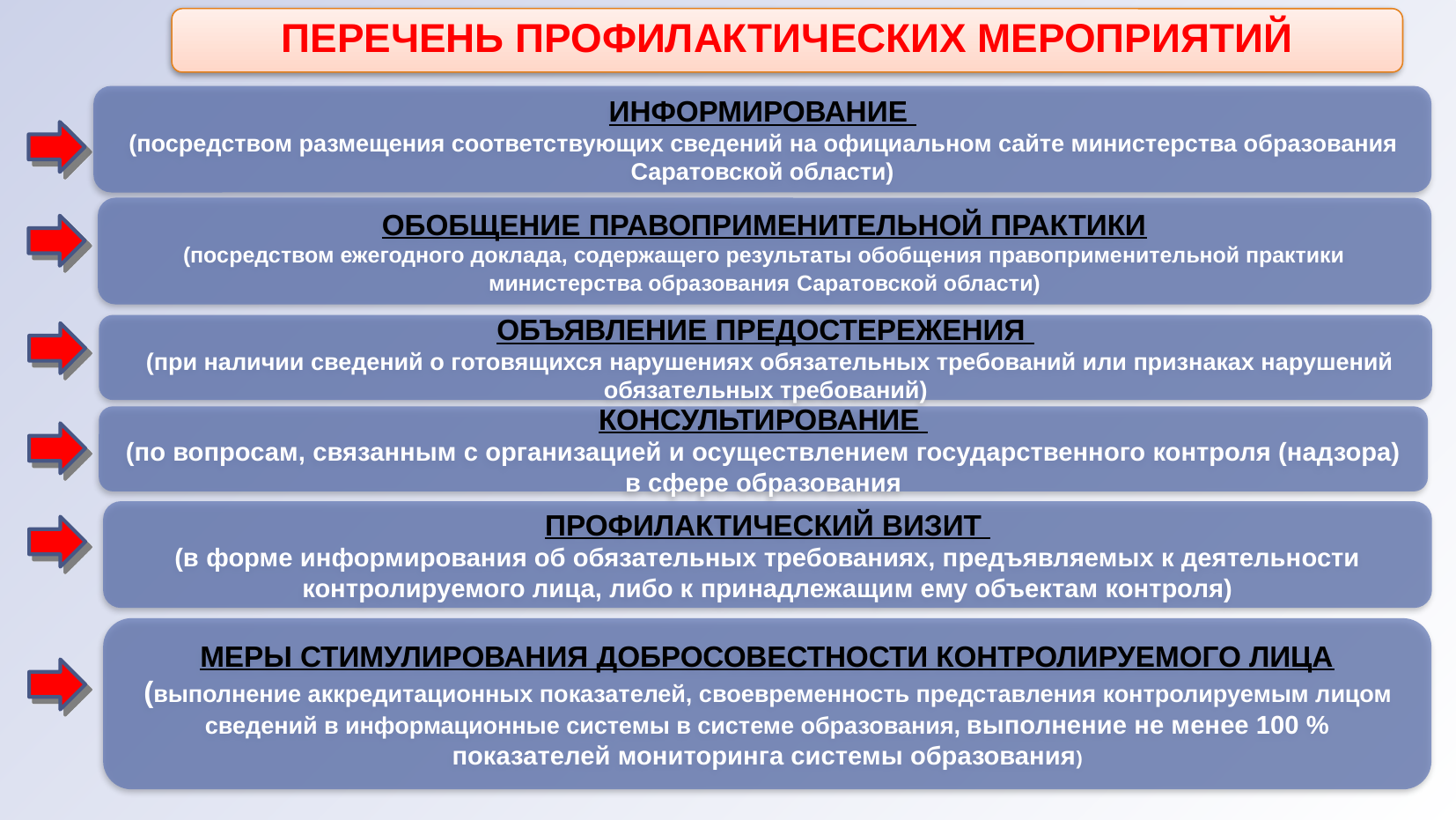

ПЕРЕЧЕНЬ ПРОФИЛАКТИЧЕСКИХ МЕРОПРИЯТИЙ

ИНФОРМИРОВАНИЕ
(посредством размещения соответствующих сведений на официальном сайте министерства образования Саратовской области)

ОБОБЩЕНИЕ ПРАВОПРИМЕНИТЕЛЬНОЙ ПРАКТИКИ
(посредством ежегодного доклада, содержащего результаты обобщения правоприменительной практики министерства образования Саратовской области)

ОБЪЯВЛЕНИЕ ПРЕДОСТЕРЕЖЕНИЯ
 (при наличии сведений о готовящихся нарушениях обязательных требований или признаках нарушений обязательных требований)

КОНСУЛЬТИРОВАНИЕ
(по вопросам, связанным с организацией и осуществлением государственного контроля (надзора) в сфере образования

ПРОФИЛАКТИЧЕСКИЙ ВИЗИТ
(в форме информирования об обязательных требованиях, предъявляемых к деятельности контролируемого лица, либо к принадлежащим ему объектам контроля)

МЕРЫ СТИМУЛИРОВАНИЯ ДОБРОСОВЕСТНОСТИ КОНТРОЛИРУЕМОГО ЛИЦА
(выполнение аккредитационных показателей, своевременность представления контролируемым лицом сведений в информационные системы в системе образования, выполнение не менее 100 % показателей мониторинга системы образования)